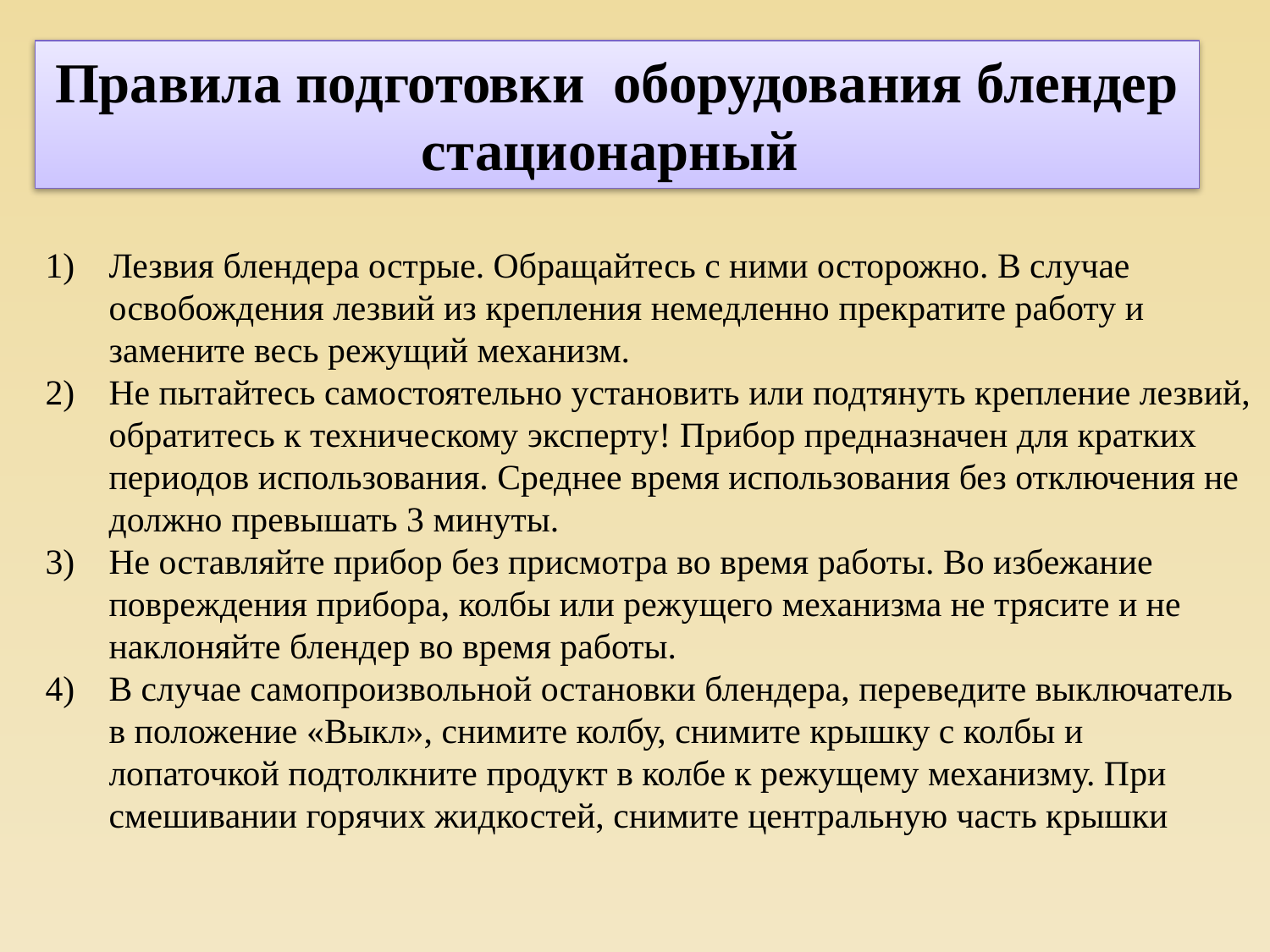

Правила подготовки  оборудования блендер стационарный
Лезвия блендера острые. Обращайтесь с ними осторожно. В случае освобождения лезвий из крепления немедленно прекратите работу и замените весь режущий механизм.
Не пытайтесь самостоятельно установить или подтянуть крепление лезвий, обратитесь к техническому эксперту! Прибор предназначен для кратких периодов использования. Среднее время использования без отключения не должно превышать 3 минуты.
Не оставляйте прибор без присмотра во время работы. Во избежание повреждения прибора, колбы или режущего механизма не трясите и не наклоняйте блендер во время работы.
В случае самопроизвольной остановки блендера, переведите выключатель в положение «Выкл», снимите колбу, снимите крышку с колбы и лопаточкой подтолкните продукт в колбе к режущему механизму. При смешивании горячих жидкостей, снимите центральную часть крышки